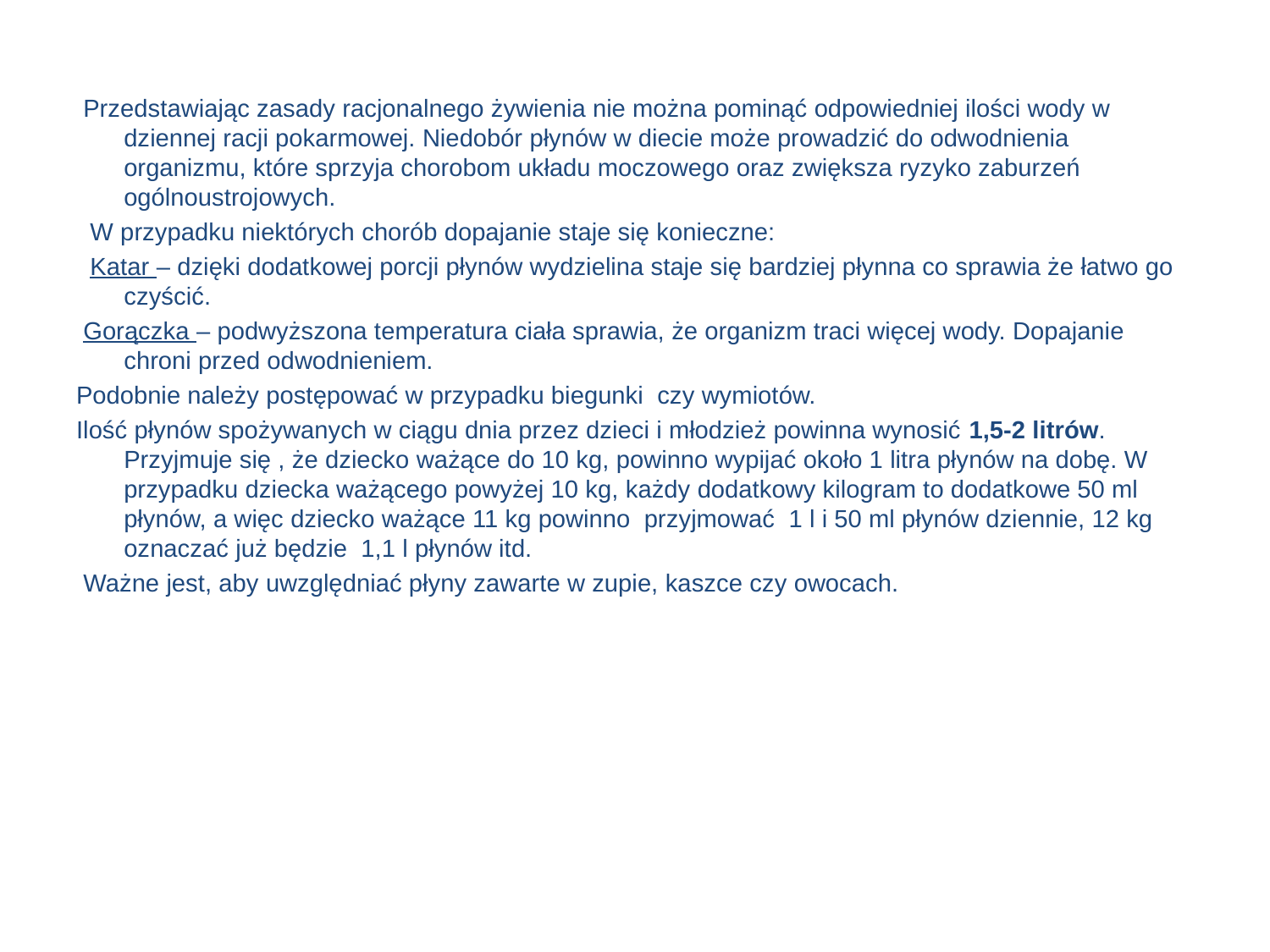

Przedstawiając zasady racjonalnego żywienia nie można pominąć odpowiedniej ilości wody w dziennej racji pokarmowej. Niedobór płynów w diecie może prowadzić do odwodnienia organizmu, które sprzyja chorobom układu moczowego oraz zwiększa ryzyko zaburzeń ogólnoustrojowych.
  W przypadku niektórych chorób dopajanie staje się konieczne:
  Katar – dzięki dodatkowej porcji płynów wydzielina staje się bardziej płynna co sprawia że łatwo go czyścić.
 Gorączka – podwyższona temperatura ciała sprawia, że organizm traci więcej wody. Dopajanie chroni przed odwodnieniem.
Podobnie należy postępować w przypadku biegunki  czy wymiotów.
Ilość płynów spożywanych w ciągu dnia przez dzieci i młodzież powinna wynosić 1,5-2 litrów. Przyjmuje się , że dziecko ważące do 10 kg, powinno wypijać około 1 litra płynów na dobę. W przypadku dziecka ważącego powyżej 10 kg, każdy dodatkowy kilogram to dodatkowe 50 ml płynów, a więc dziecko ważące 11 kg powinno  przyjmować  1 l i 50 ml płynów dziennie, 12 kg oznaczać już będzie  1,1 l płynów itd.
 Ważne jest, aby uwzględniać płyny zawarte w zupie, kaszce czy owocach.